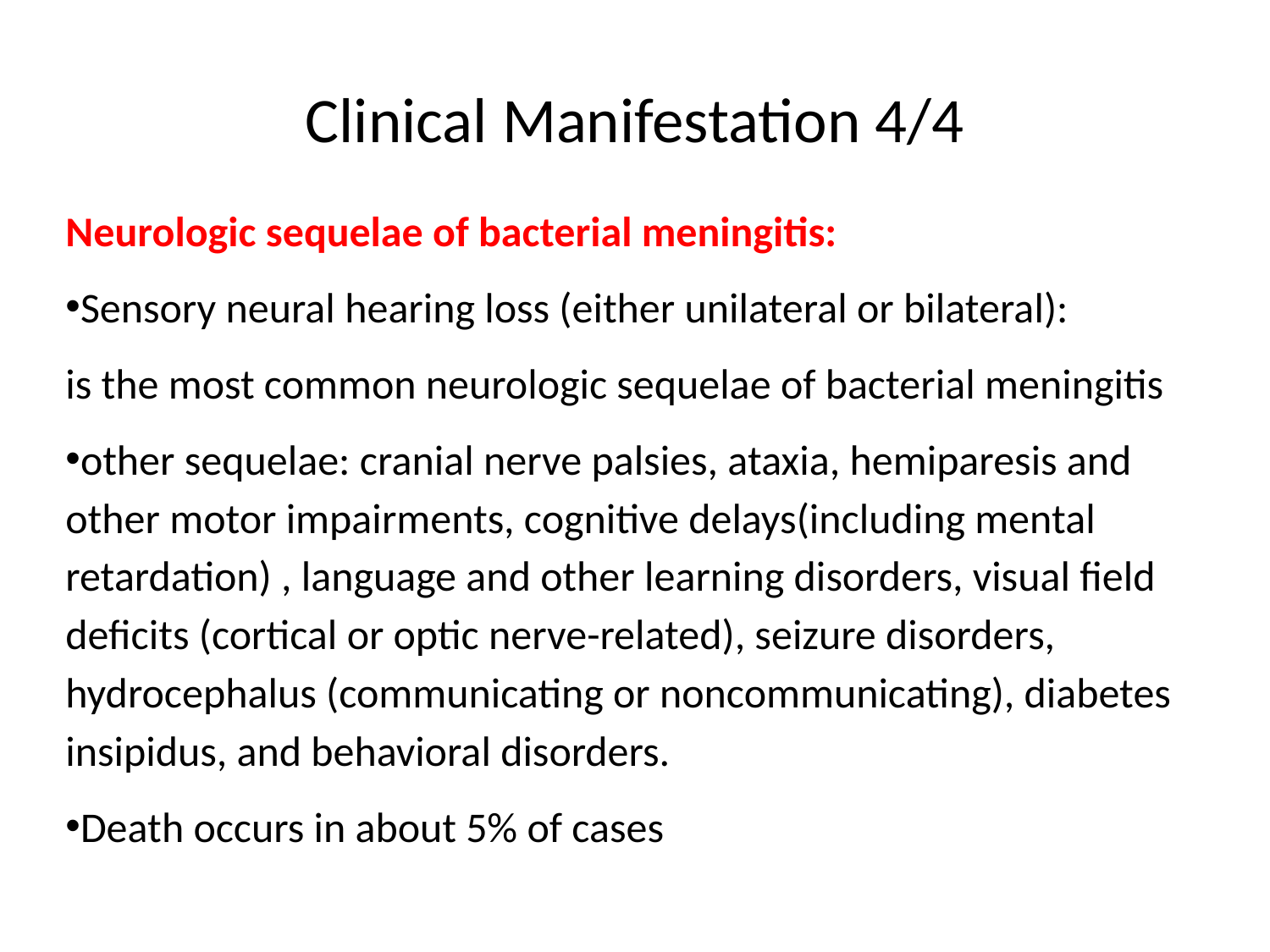

# Clinical Manifestation 4/4
Neurologic sequelae of bacterial meningitis:
Sensory neural hearing loss (either unilateral or bilateral):
is the most common neurologic sequelae of bacterial meningitis
other sequelae: cranial nerve palsies, ataxia, hemiparesis and other motor impairments, cognitive delays(including mental retardation) , language and other learning disorders, visual field deficits (cortical or optic nerve-related), seizure disorders, hydrocephalus (communicating or noncommunicating), diabetes insipidus, and behavioral disorders.
Death occurs in about 5% of cases